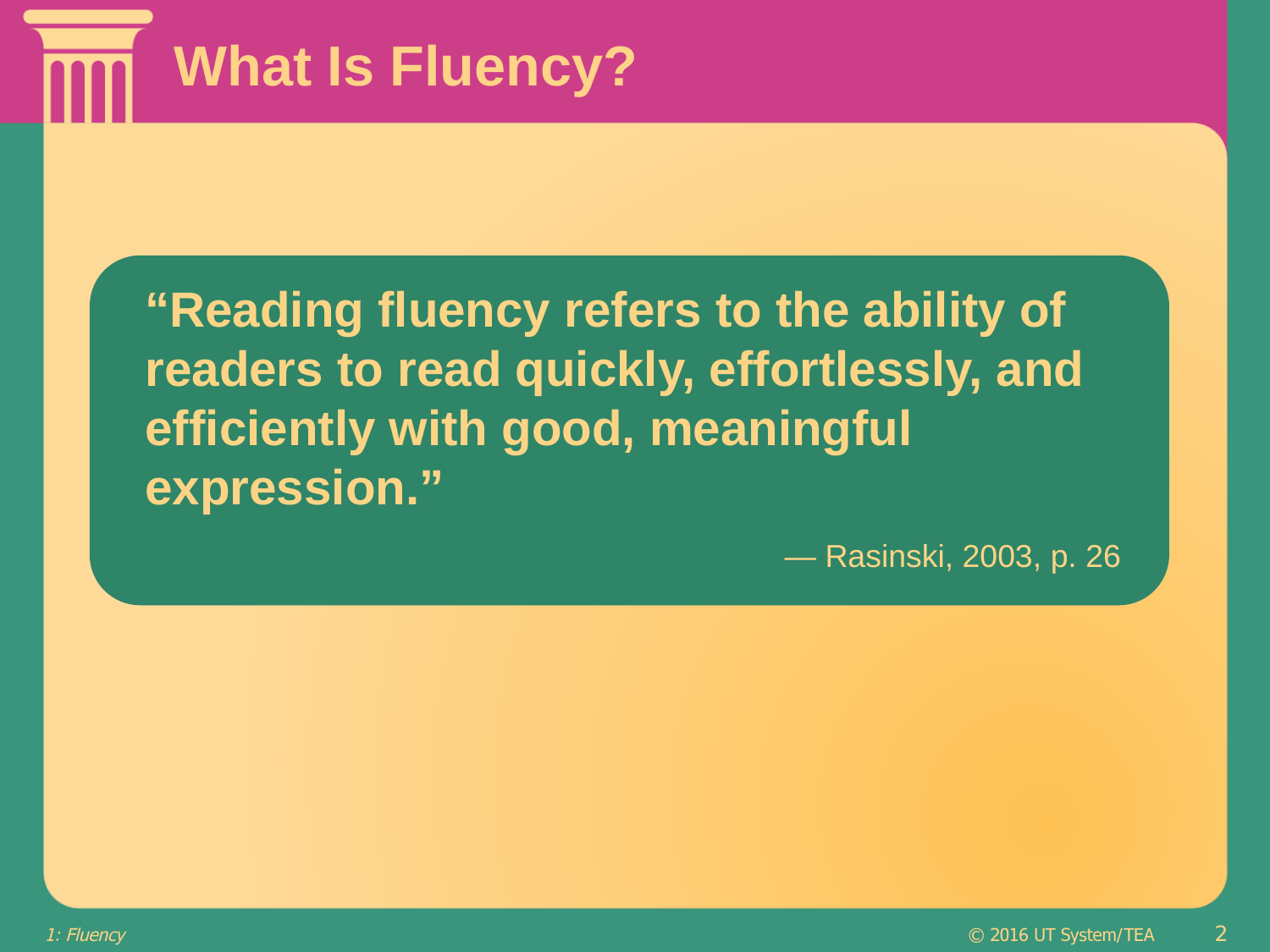

# What Is Fluency?

“Reading fluency refers to the ability of readers to read quickly, effortlessly, and efficiently with good, meaningful expression.”
— Rasinski, 2003, p. 26